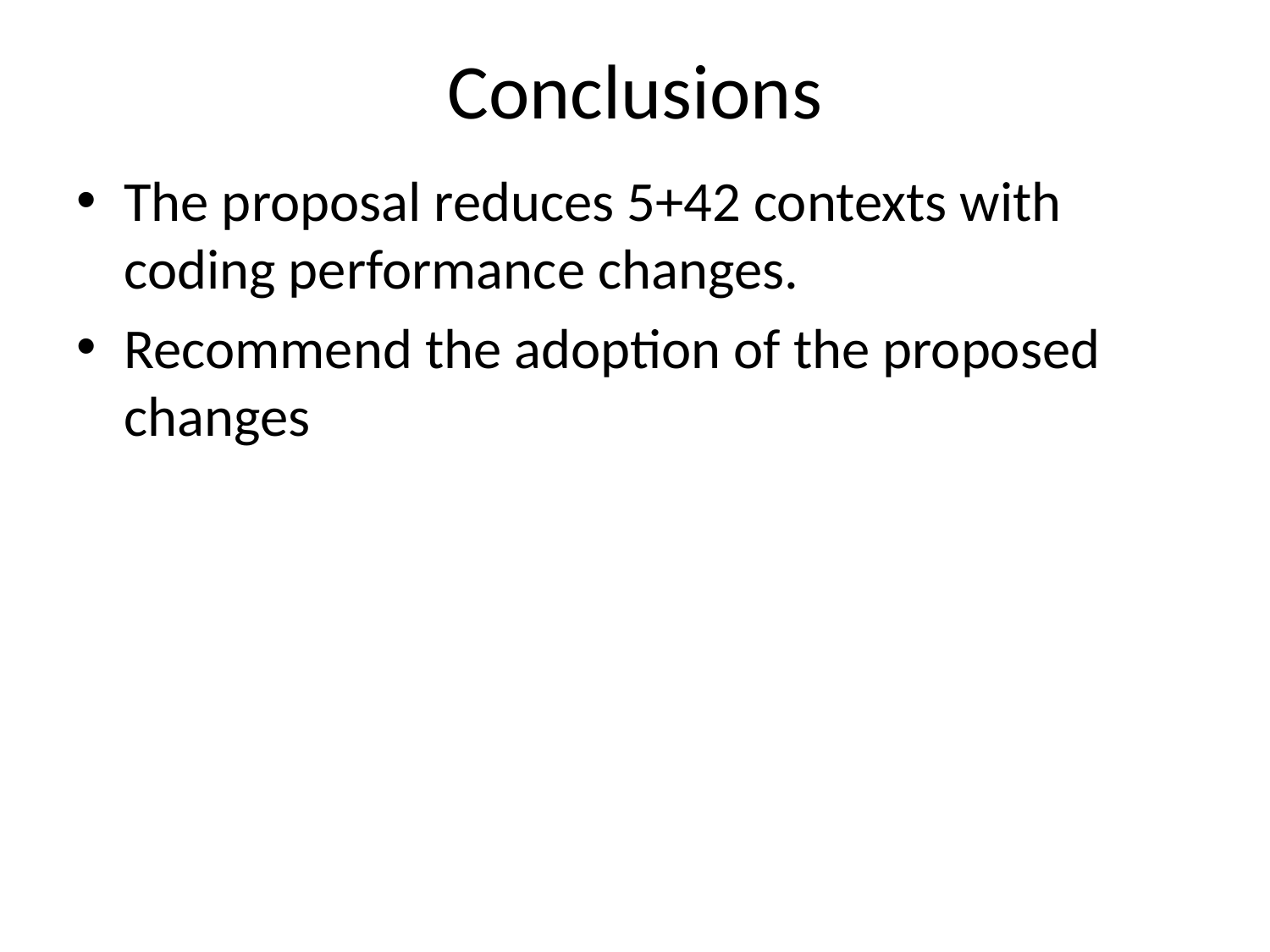

# Conclusions
The proposal reduces 5+42 contexts with coding performance changes.
Recommend the adoption of the proposed changes